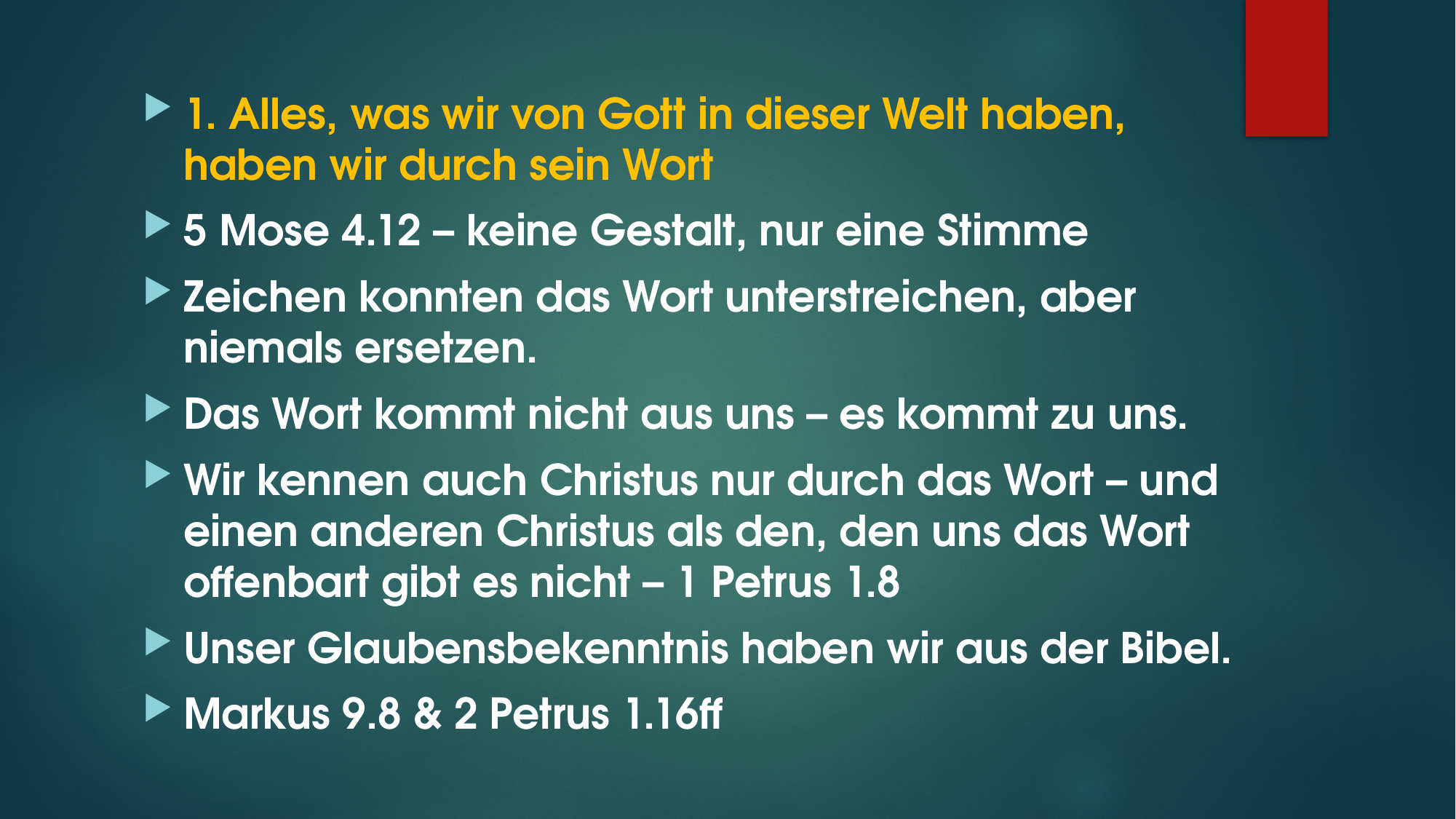

#
1. Alles, was wir von Gott in dieser Welt haben, haben wir durch sein Wort
5 Mose 4.12 – keine Gestalt, nur eine Stimme
Zeichen konnten das Wort unterstreichen, aber niemals ersetzen.
Das Wort kommt nicht aus uns – es kommt zu uns.
Wir kennen auch Christus nur durch das Wort – und einen anderen Christus als den, den uns das Wort offenbart gibt es nicht – 1 Petrus 1.8
Unser Glaubensbekenntnis haben wir aus der Bibel.
Markus 9.8 & 2 Petrus 1.16ff